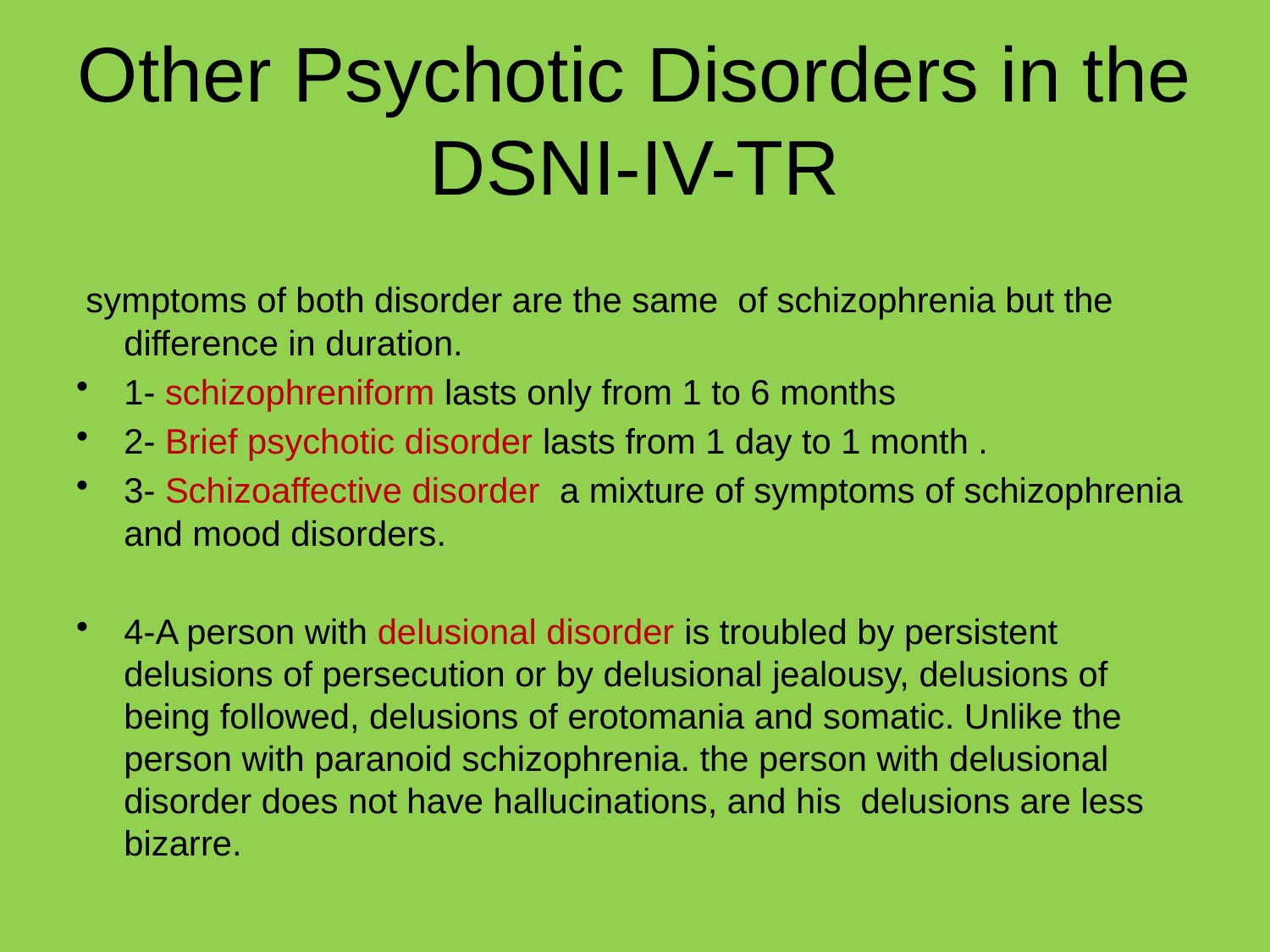

# Other Psychotic Disorders in the DSNI-IV-TR

 symptoms of both disorder are the same  of schizophrenia but the difference in duration.
1- schizophreniform lasts only from 1 to 6 months
2- Brief psychotic disorder lasts from 1 day to 1 month .
3- Schizoaffective disorder  a mixture of symptoms of schizophrenia and mood disorders.

4-A person with delusional disorder is troubled by persistent delusions of persecution or by delusional jealousy, delusions of being followed, delusions of erotomania and somatic. Unlike the person with paranoid schizophrenia. the person with delusional disorder does not have hallucinations, and his  delusions are less bizarre.